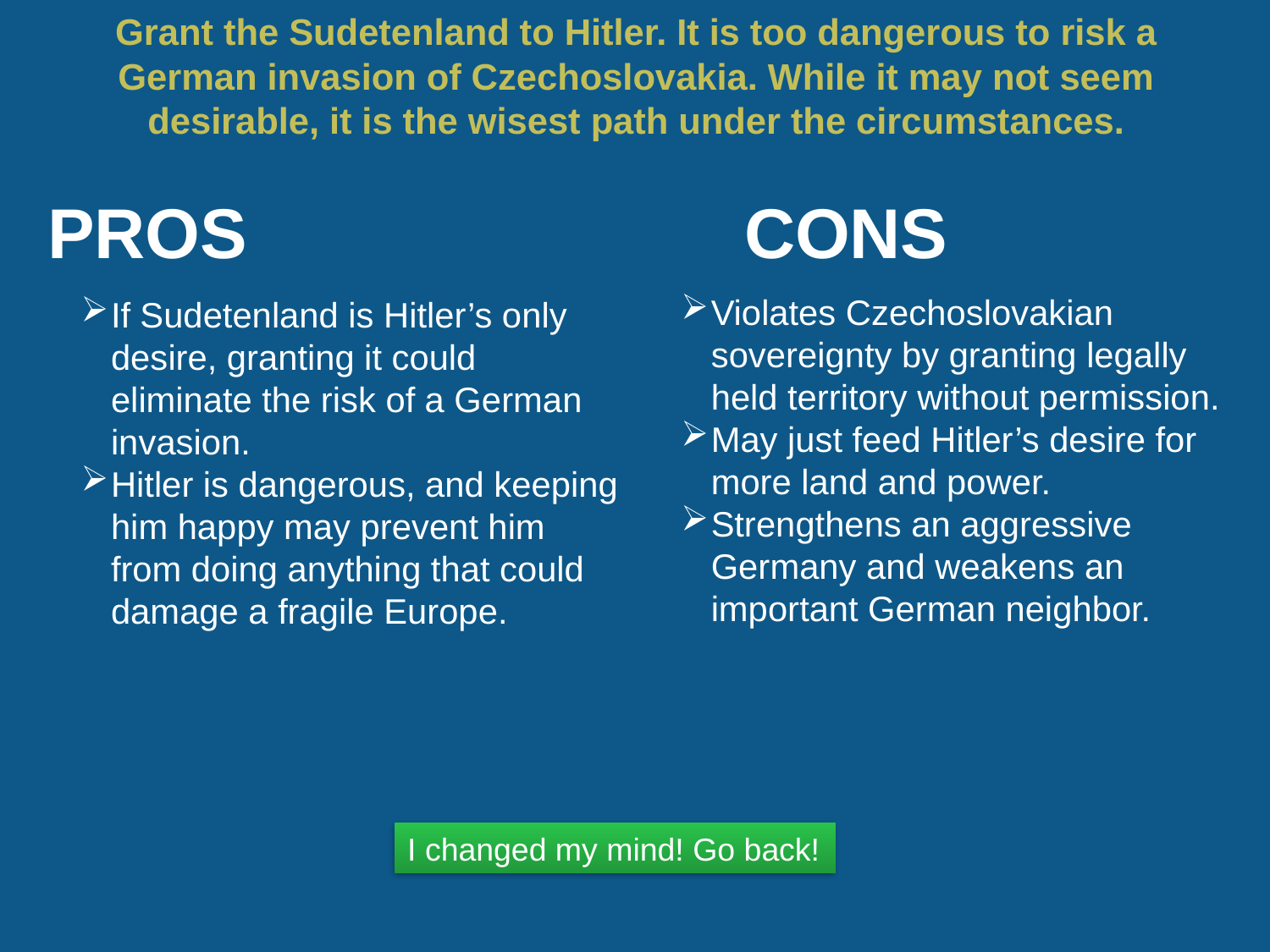

# Grant the Sudetenland to Hitler. It is too dangerous to risk a German invasion of Czechoslovakia. While it may not seem desirable, it is the wisest path under the circumstances.
Violates Czechoslovakian sovereignty by granting legally held territory without permission.
May just feed Hitler’s desire for more land and power.
Strengthens an aggressive Germany and weakens an important German neighbor.
If Sudetenland is Hitler’s only desire, granting it could eliminate the risk of a German invasion.
Hitler is dangerous, and keeping him happy may prevent him from doing anything that could damage a fragile Europe.